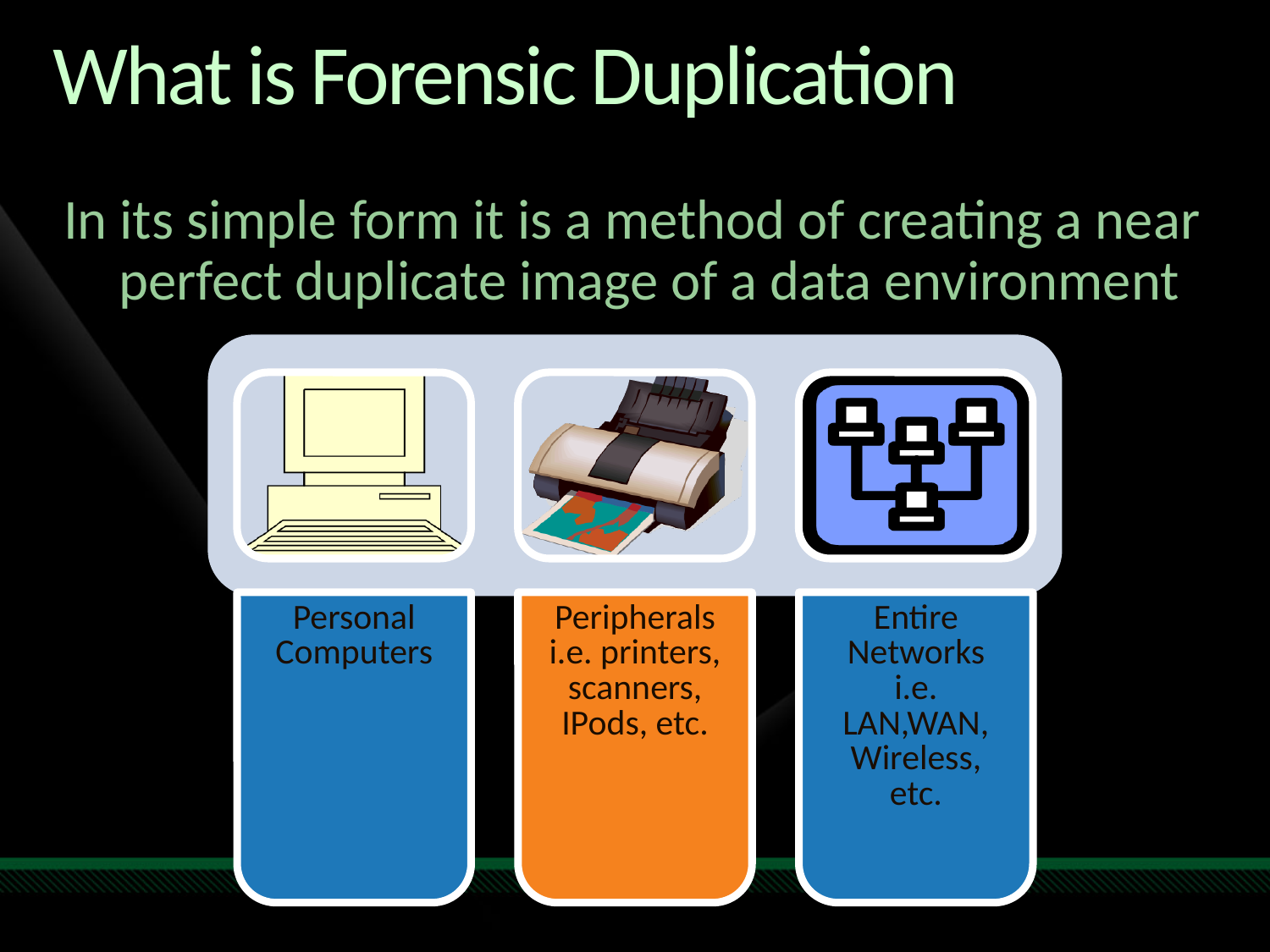

# What is Forensic Duplication
In its simple form it is a method of creating a near perfect duplicate image of a data environment
Personal Computers
Peripherals i.e. printers, scanners, IPods, etc.
Entire Networks i.e. LAN,WAN, Wireless, etc.